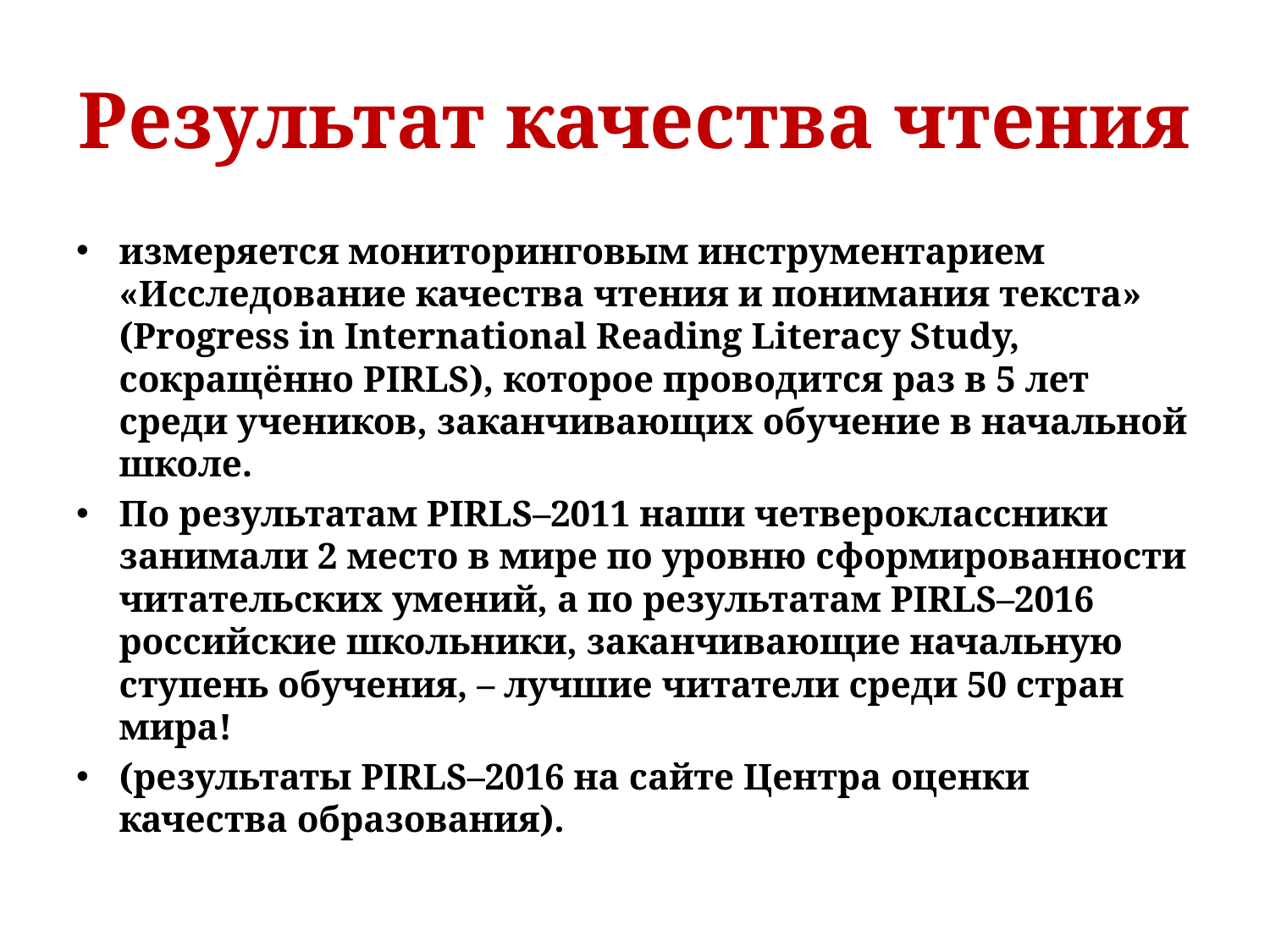

# Результат качества чтения
измеряется мониторинговым инструментарием «Исследование качества чтения и понимания текста» (Progress in International Reading Literacy Study, сокращённо PIRLS), которое проводится раз в 5 лет среди учеников, заканчивающих обучение в начальной школе.
По результатам PIRLS–2011 наши четвероклассники занимали 2 место в мире по уровню сформированности читательских умений, а по результатам PIRLS–2016 российские школьники, заканчивающие начальную ступень обучения, – лучшие читатели среди 50 стран мира!
(результаты PIRLS–2016 на сайте Центра оценки качества образования).